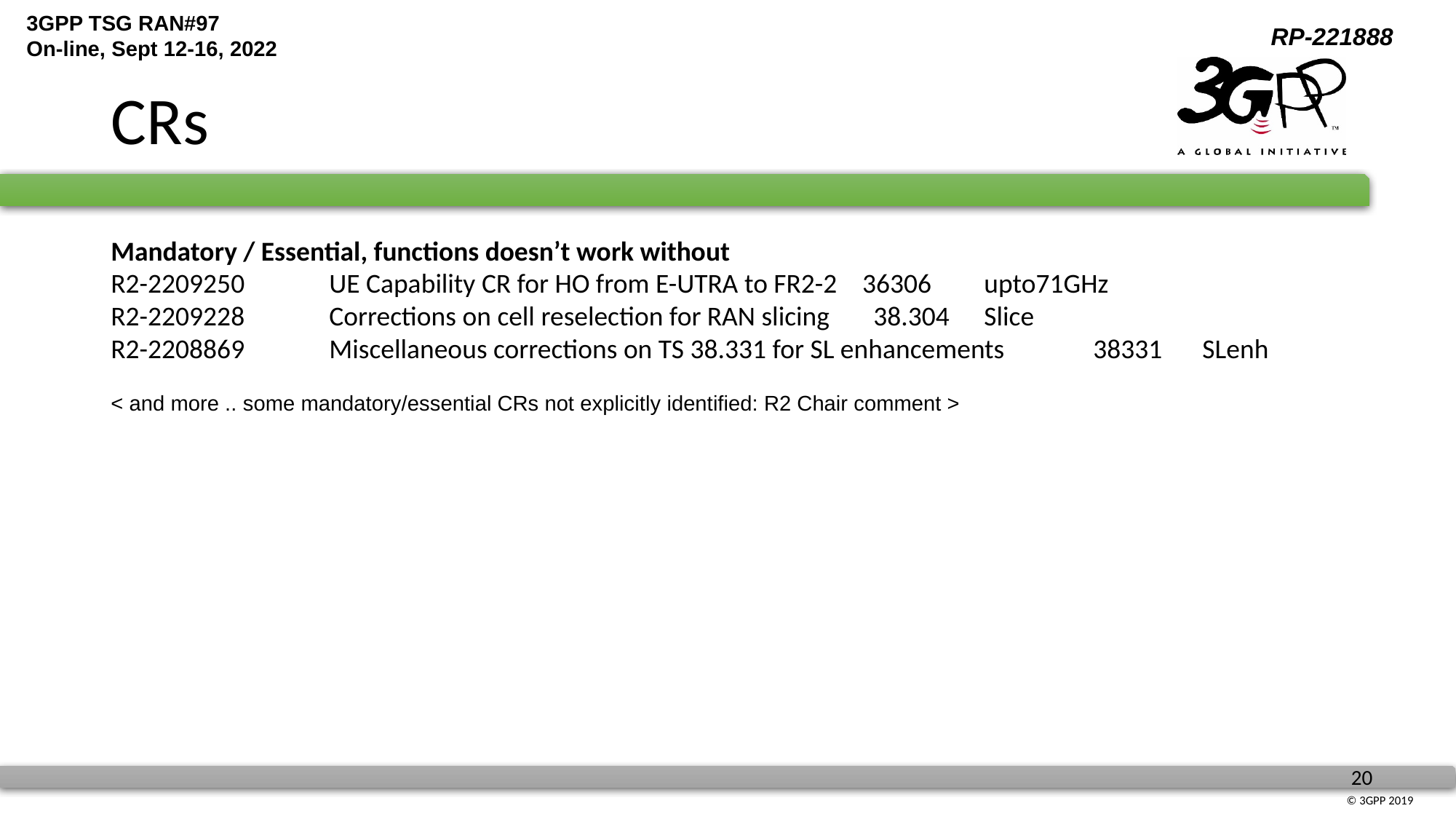

# CRs
Mandatory / Essential, functions doesn’t work without
R2-2209250    	UE Capability CR for HO from E-UTRA to FR2-2    36306	upto71GHz
R2-2209228    	Corrections on cell reselection for RAN slicing       38.304 	Slice
R2-2208869	Miscellaneous corrections on TS 38.331 for SL enhancements	38331	SLenh

< and more .. some mandatory/essential CRs not explicitly identified: R2 Chair comment >